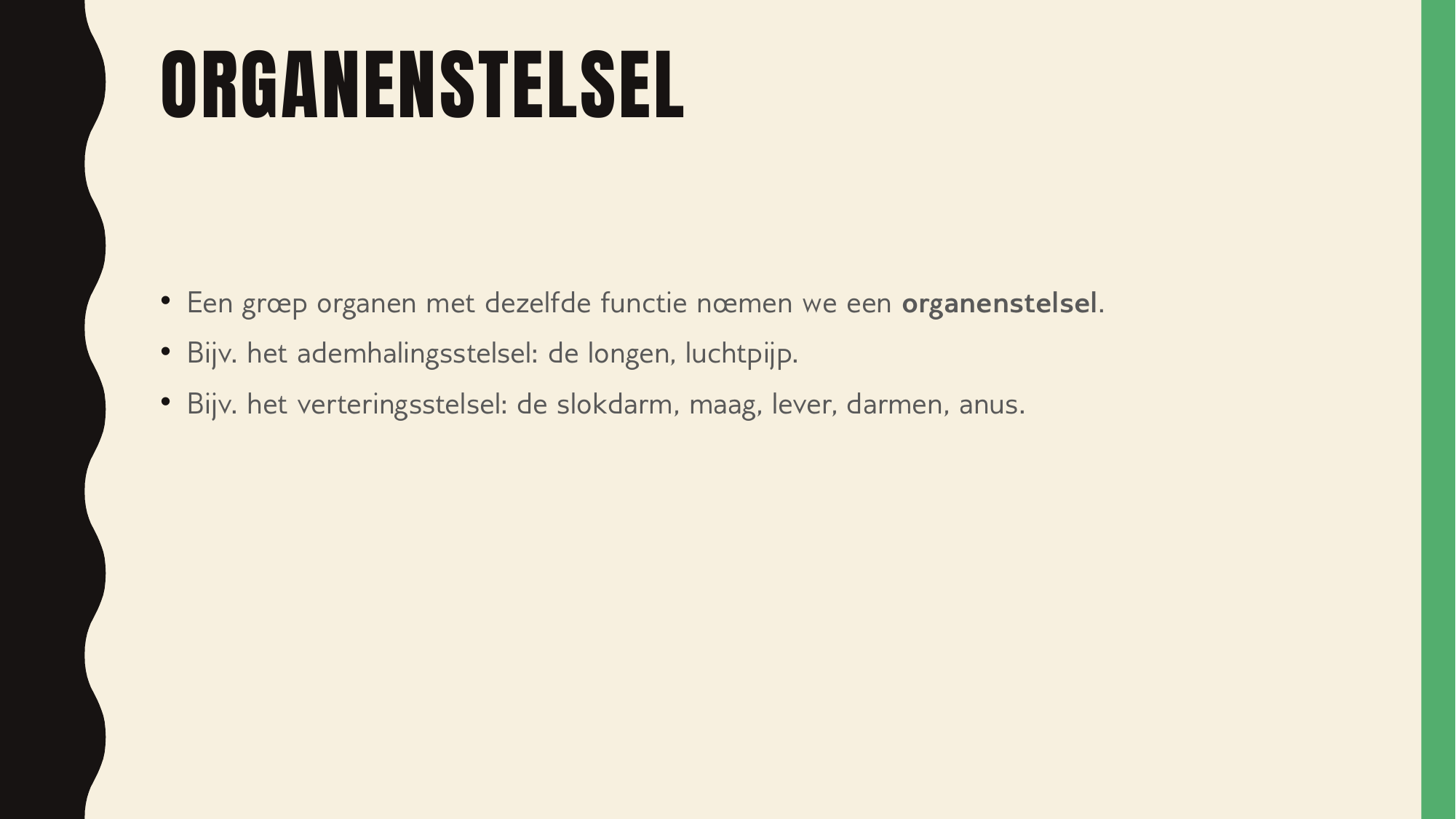

# Organenstelsel
Een groep organen met dezelfde functie noemen we een organenstelsel.
Bijv. het ademhalingsstelsel: de longen, luchtpijp.
Bijv. het verteringsstelsel: de slokdarm, maag, lever, darmen, anus.